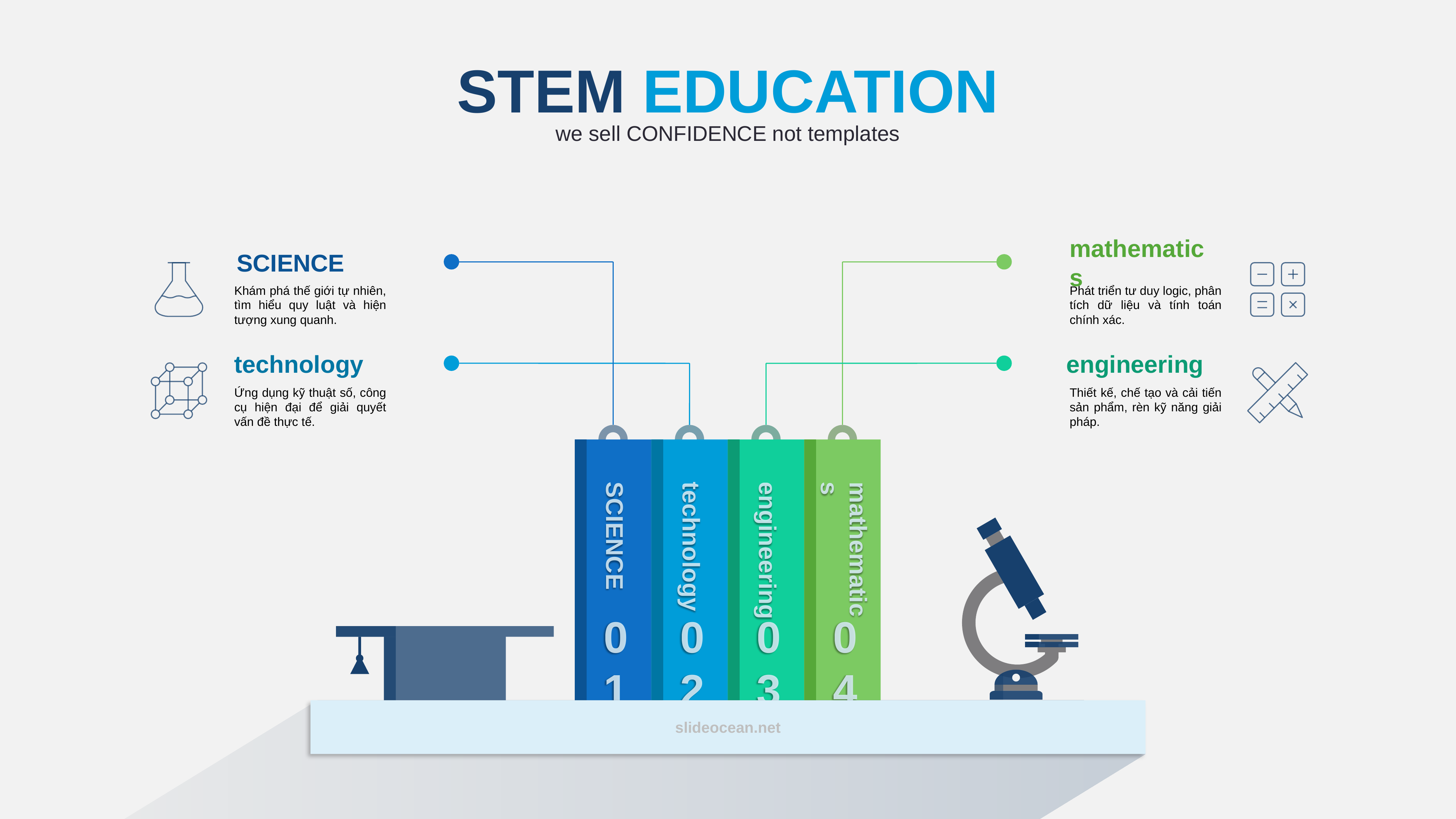

STEM EDUCATION
we sell CONFIDENCE not templates
SCIENCE
mathematics

Khám phá thế giới tự nhiên, tìm hiểu quy luật và hiện tượng xung quanh.
Phát triển tư duy logic, phân tích dữ liệu và tính toán chính xác.
technology
engineering

Ứng dụng kỹ thuật số, công cụ hiện đại để giải quyết vấn đề thực tế.
Thiết kế, chế tạo và cải tiến sản phẩm, rèn kỹ năng giải pháp.

SCIENCE
01

technology
02

engineering
03

mathematics
04

slideocean.net